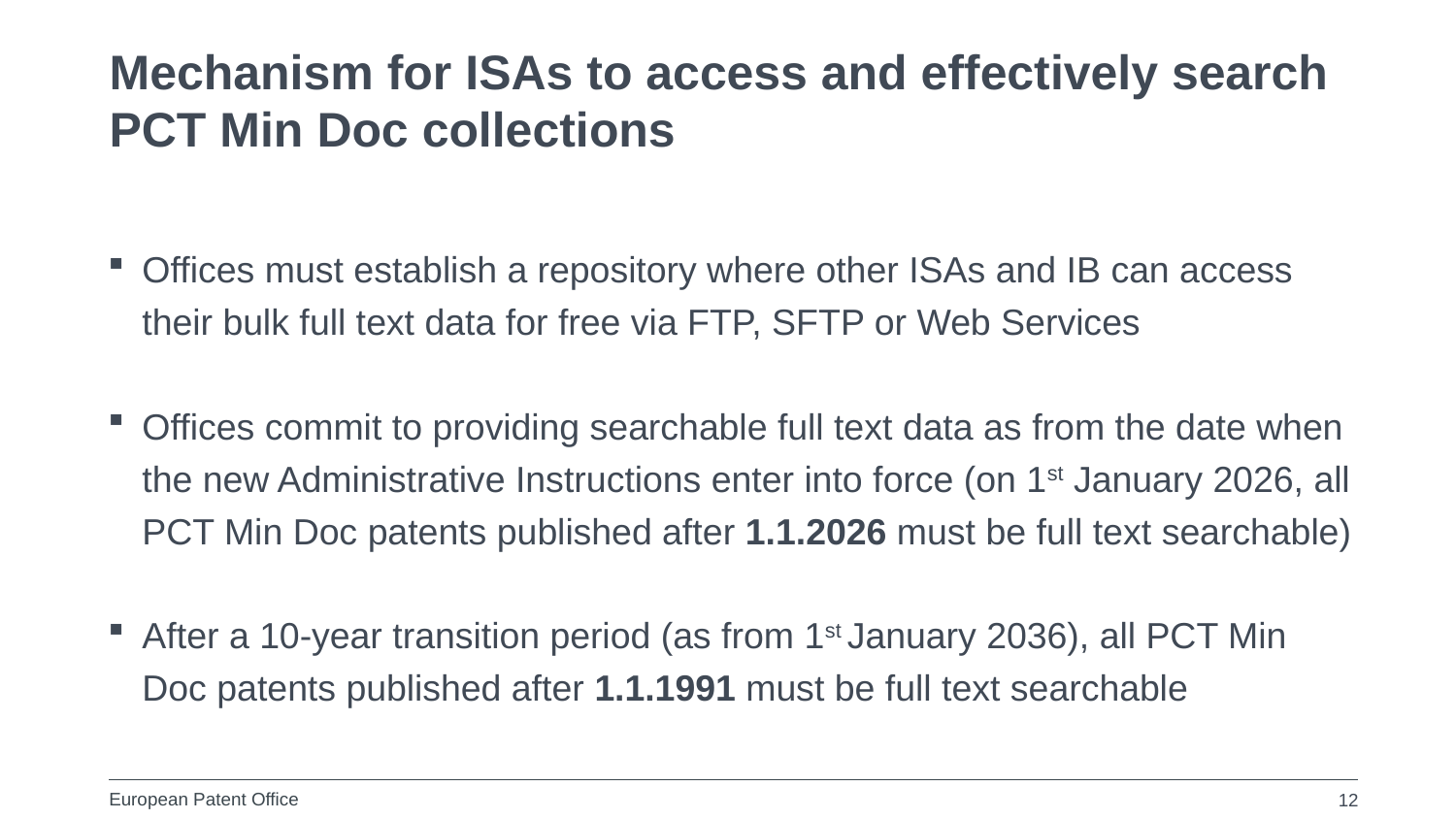

# Mechanism for ISAs to access and effectively search PCT Min Doc collections
Offices must establish a repository where other ISAs and IB can access their bulk full text data for free via FTP, SFTP or Web Services

Offices commit to providing searchable full text data as from the date when the new Administrative Instructions enter into force (on 1st January 2026, all PCT Min Doc patents published after 1.1.2026 must be full text searchable)

After a 10-year transition period (as from 1st January 2036), all PCT Min Doc patents published after 1.1.1991 must be full text searchable

12